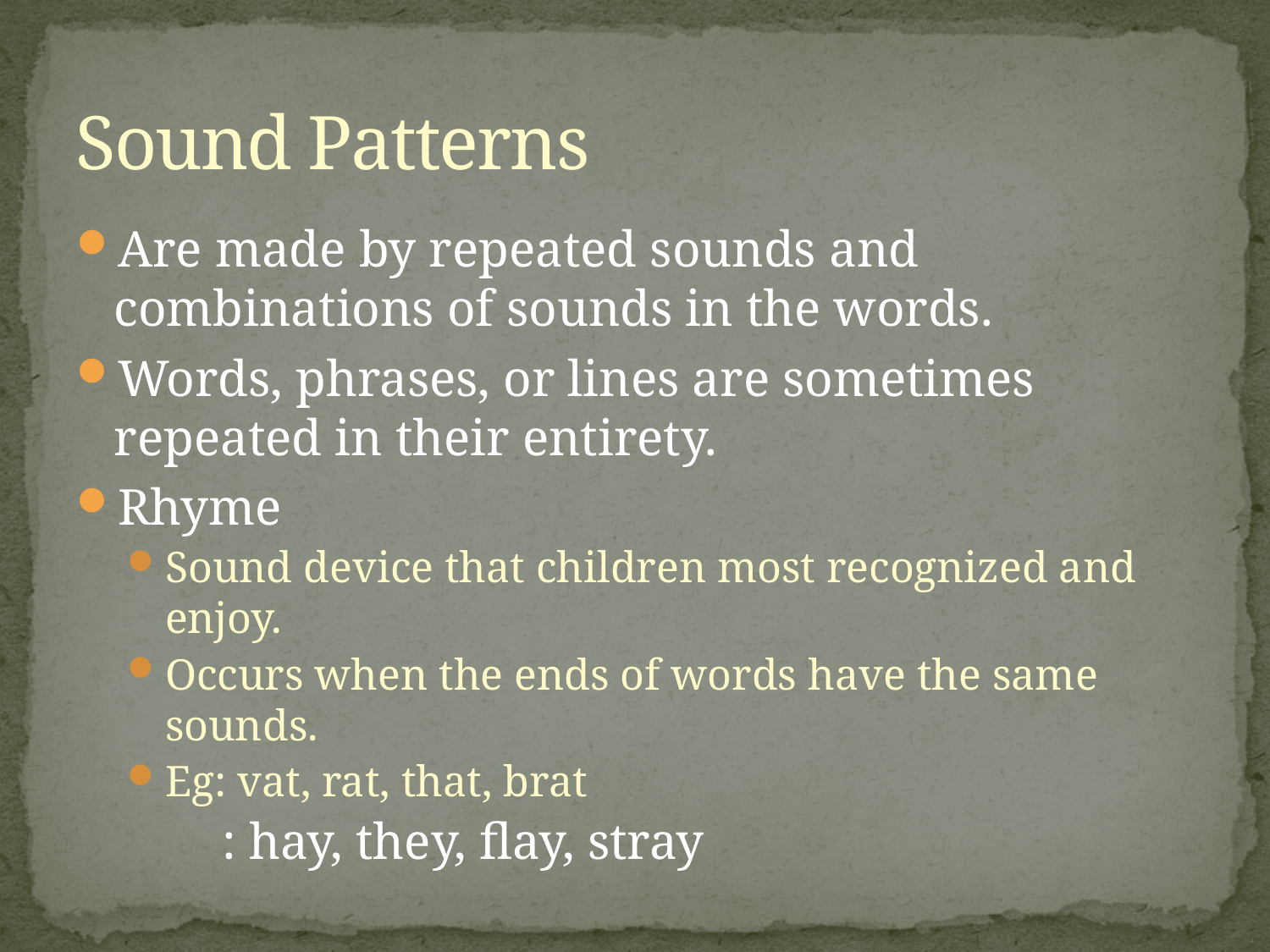

# Sound Patterns
Are made by repeated sounds and combinations of sounds in the words.
Words, phrases, or lines are sometimes repeated in their entirety.
Rhyme
Sound device that children most recognized and enjoy.
Occurs when the ends of words have the same sounds.
Eg: vat, rat, that, brat
: hay, they, flay, stray